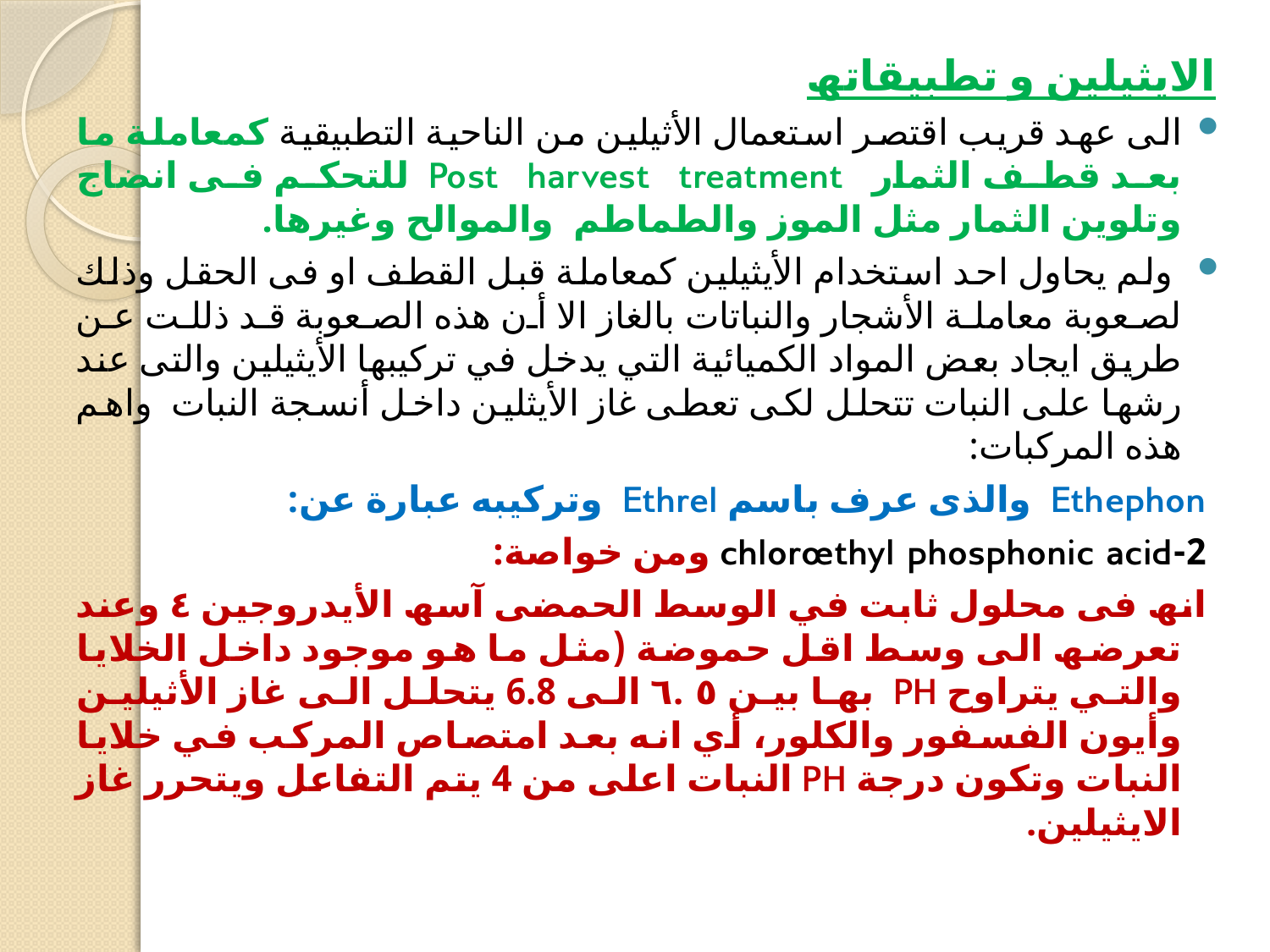

الايثیلین و تطبیقاتھ
الى عھد قریب اقتصر استعمال الأثیلین من الناحیة التطبیقیة كمعاملة ما بعد قطف الثمار   Post harvest treatment  للتحكم فى انضاج وتلوین الثمار مثل الموز والطماطم  والموالح وغیرھا.
 ولم یحاول احد استخدام الأيثیلین كمعاملة قبل القطف او فى الحقل وذلك لصعوبة معاملة الأشجار والنباتات بالغاز الا أن ھذه الصعوبة قد ذللت عن طریق ایجاد بعض المواد الكمیائیة التي يدخل في تركيبها الأيثيلين والتى عند رشھا على النبات تتحلل لكى تعطى غاز الأيثلين داخل أنسجة النبات  واھم ھذه المركبات:
 Ethephon  والذى عرف باسم Ethrel  وتركيبه عبارة عن:
 2-chloroethyl phosphonic acid ومن خواصة:
 انھ فى محلول ثابت في الوسط الحمضى آسھ الأیدروجین ٤ وعند تعرضھ الى وسط اقل حموضة (مثل ما ھو موجود داخل الخلایا والتي يتراوح PH  بھا بین ٦.٥ الى 6.8 یتحلل الى غاز الأثیلین وأیون الفسفور والكلور، أي انه بعد امتصاص المركب في خلايا النبات وتكون درجة PH النبات اعلى من 4 يتم التفاعل ويتحرر غاز الايثيلين.